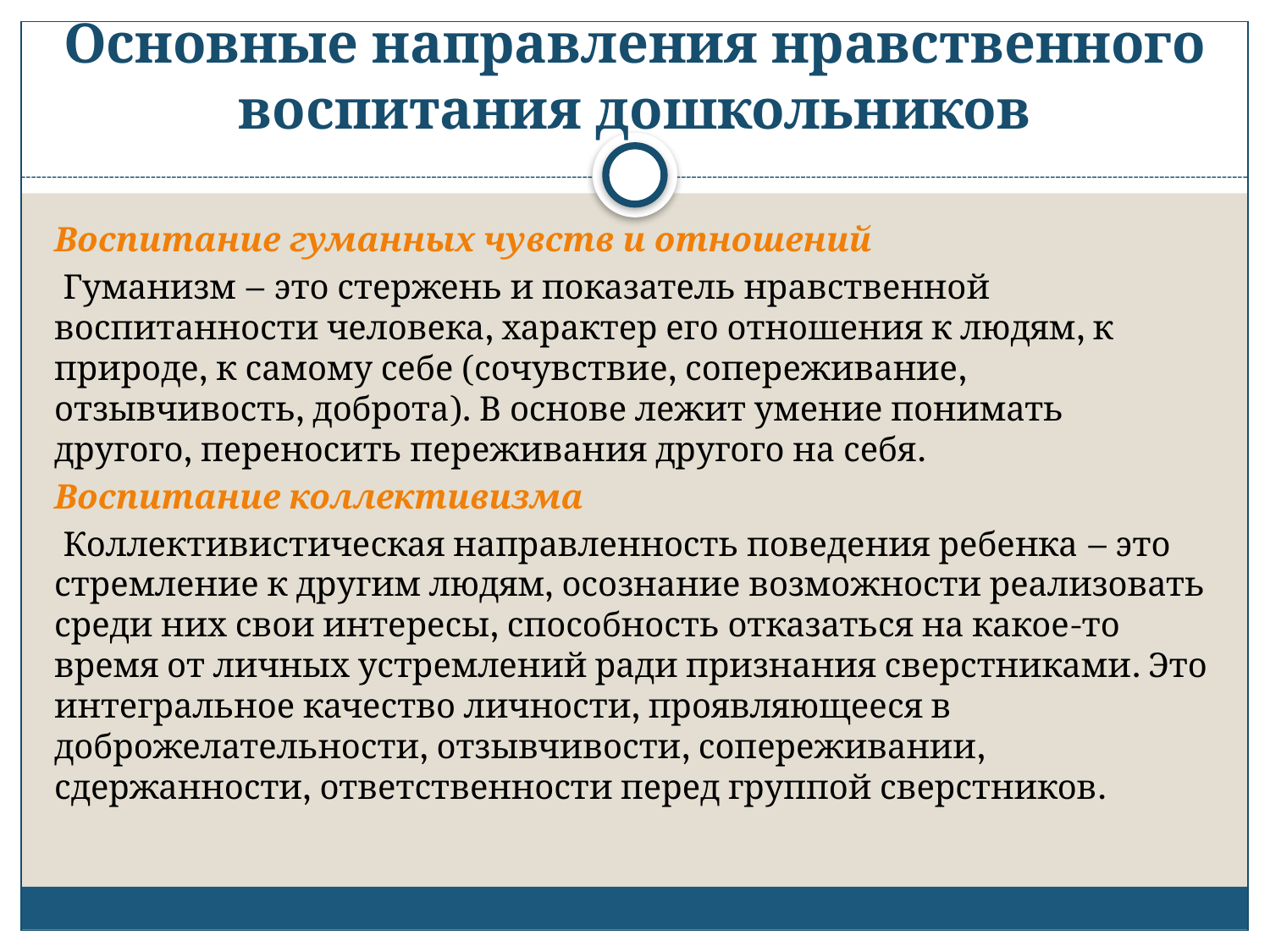

# Основные направления нравственного воспитания дошкольников
Воспитание гуманных чувств и отношений
 Гуманизм – это стержень и показатель нравственной воспитанности человека, характер его отношения к людям, к природе, к самому себе (сочувствие, сопереживание, отзывчивость, доброта). В основе лежит умение понимать другого, переносить переживания другого на себя.
Воспитание коллективизма
 Коллективистическая направленность поведения ребенка – это стремление к другим людям, осознание возможности реализовать среди них свои интересы, способность отказаться на какое-то время от личных устремлений ради признания сверстниками. Это интегральное качество личности, проявляющееся в доброжелательности, отзывчивости, сопереживании, сдержанности, ответственности перед группой сверстников.